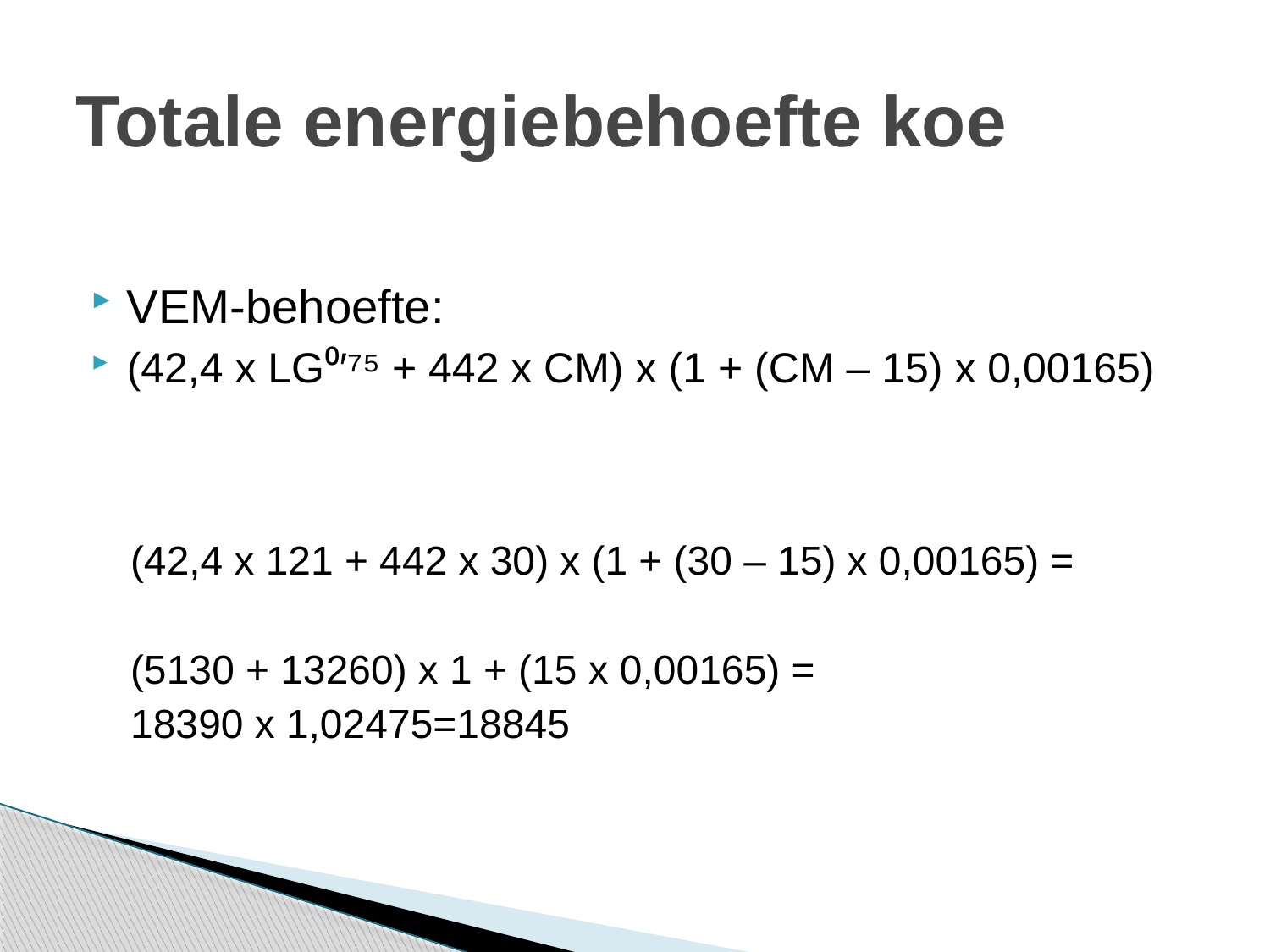

# Totale energiebehoefte koe

VEM-behoefte:
(42,4 x LG⁰′⁷⁵ + 442 x CM) x (1 + (CM – 15) x 0,00165)

(42,4 x 121 + 442 x 30) x (1 + (30 – 15) x 0,00165) =

(5130 + 13260) x 1 + (15 x 0,00165) =
18390 x 1,02475=18845